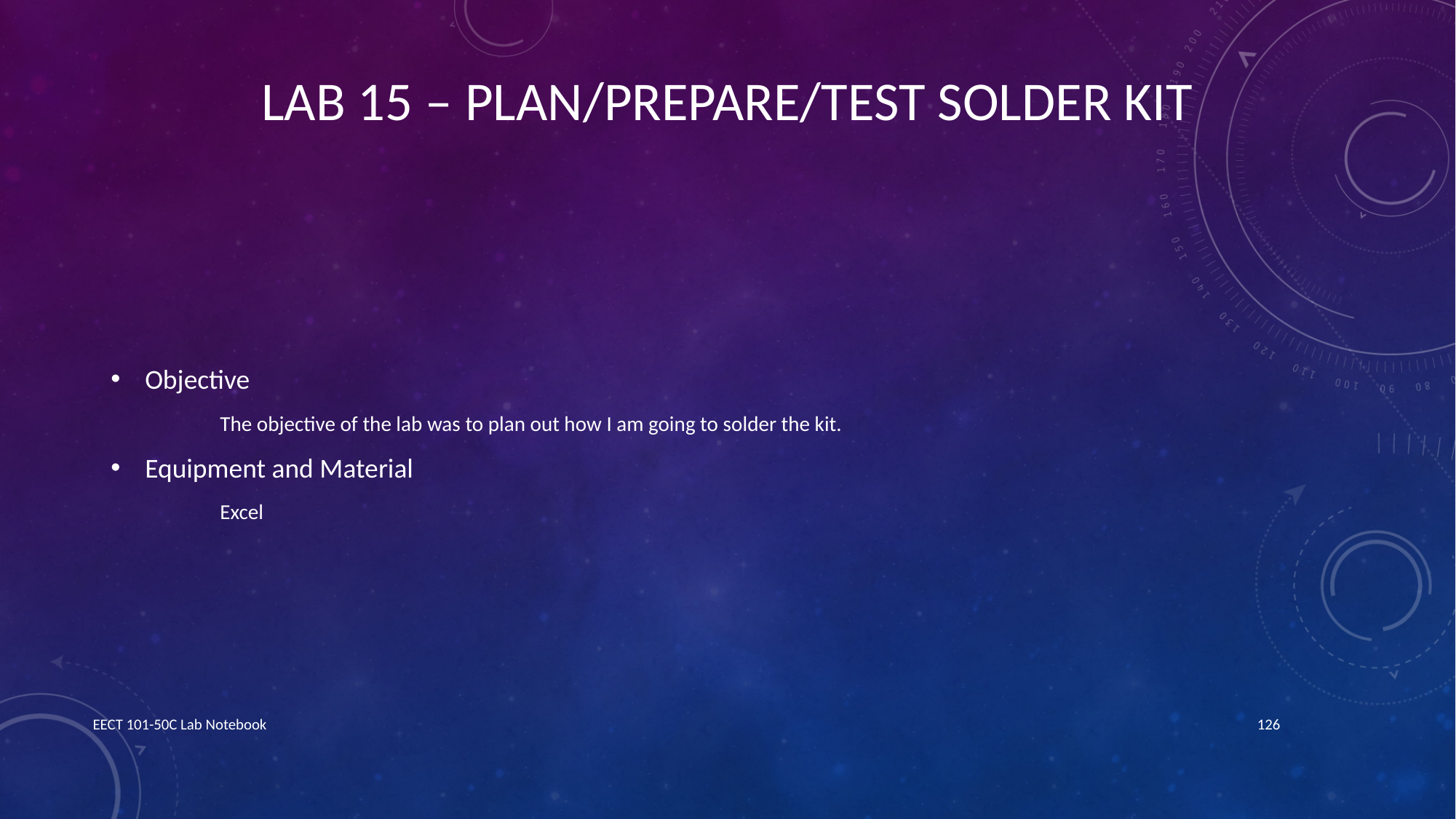

# Lab 15 – Plan/Prepare/Test Solder Kit
Objective
The objective of the lab was to plan out how I am going to solder the kit.
Equipment and Material
Excel
EECT 101-50C Lab Notebook
126